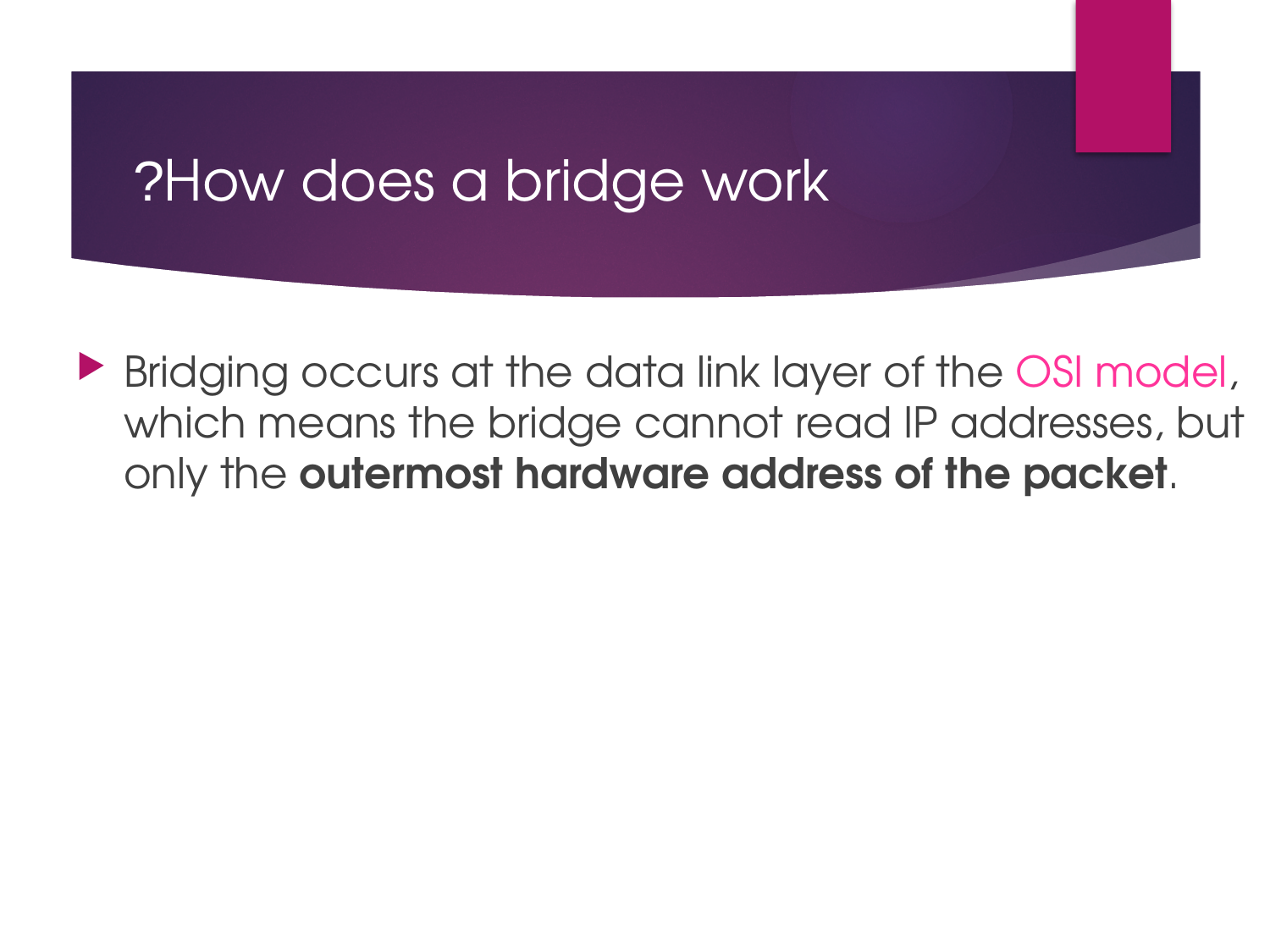

# How does a bridge work?
Bridging occurs at the data link layer of the OSI model, which means the bridge cannot read IP addresses, but only the outermost hardware address of the packet.